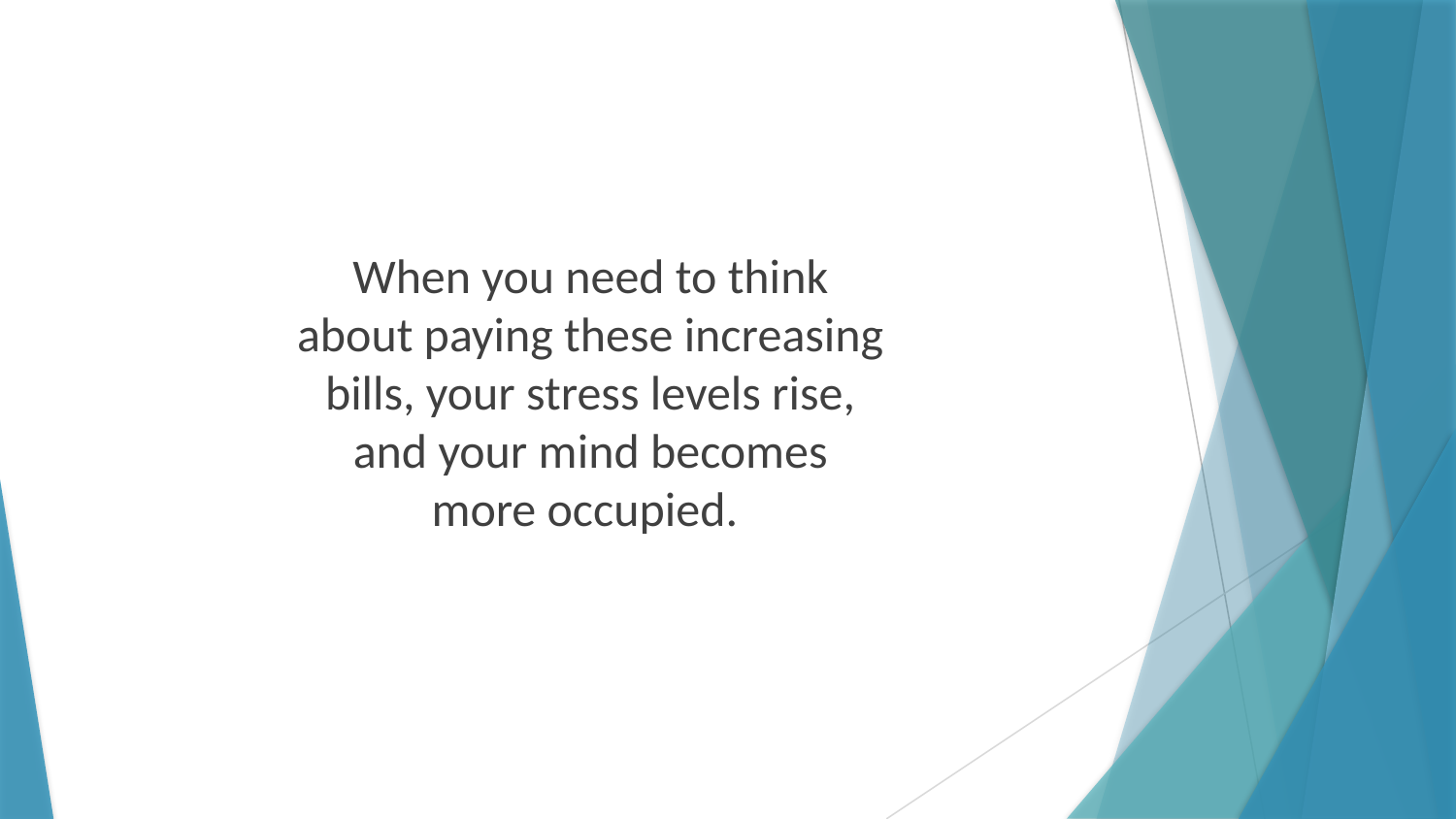

When you need to think about paying these increasing bills, your stress levels rise, and your mind becomes more occupied.